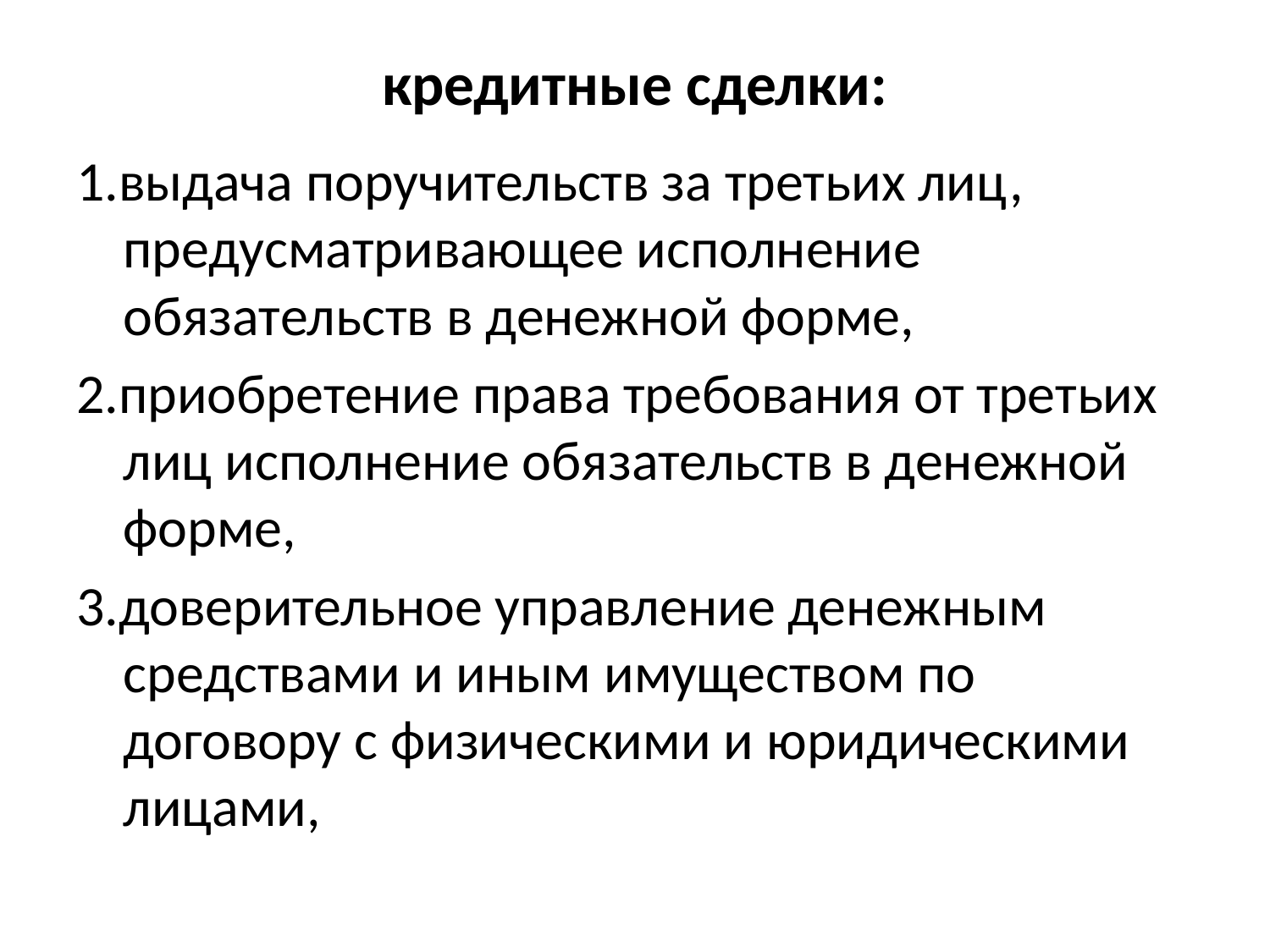

# кредитные сделки:
1.выдача поручительств за третьих лиц, предусматривающее исполнение обязательств в денежной форме,
2.приобретение права требования от третьих лиц исполнение обязательств в денежной форме,
3.доверительное управление денежным средствами и иным имуществом по договору с физическими и юридическими лицами,